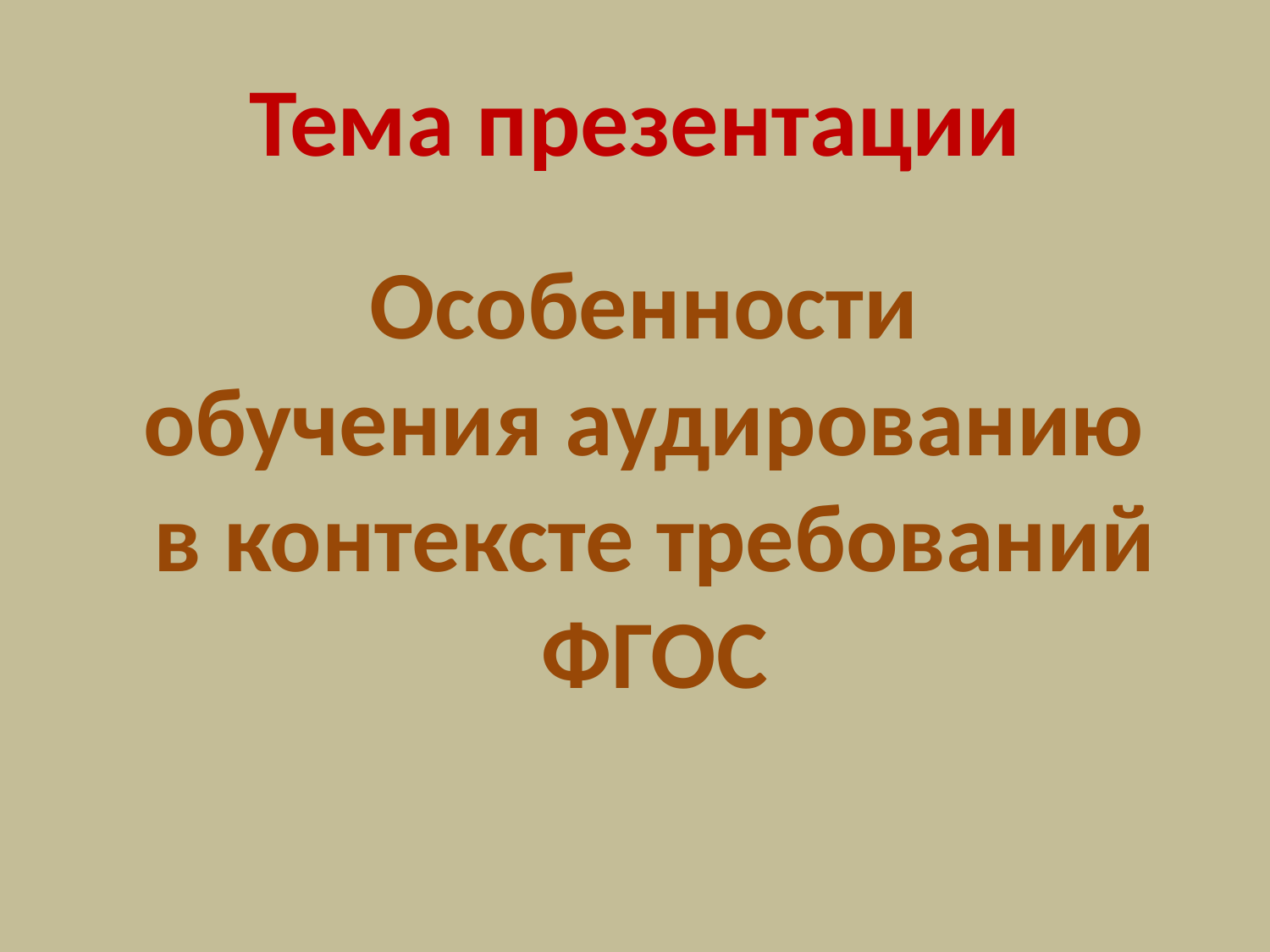

# Тема презентации
Особенности
обучения аудированию
в контексте требований ФГОС